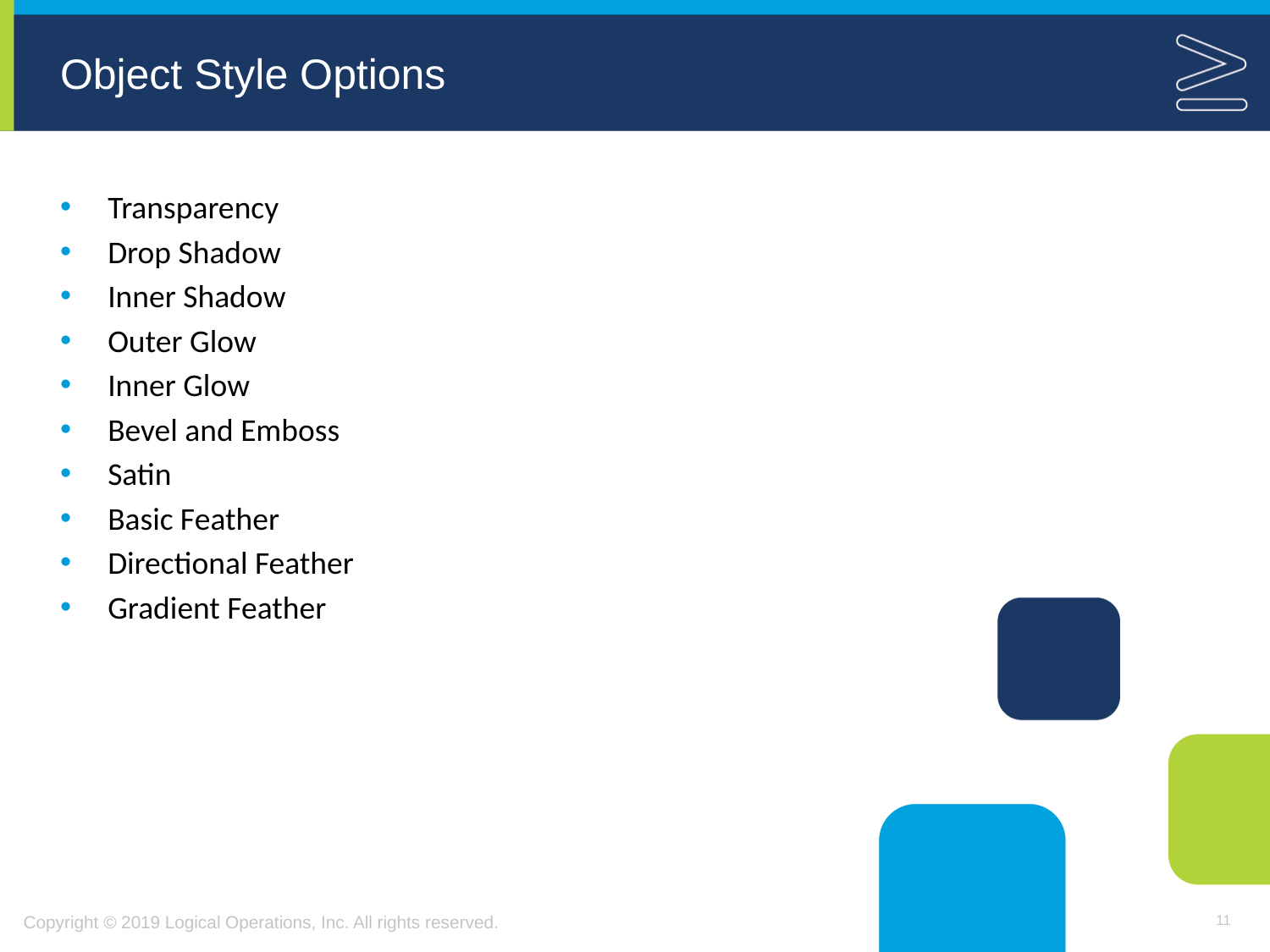

# Object Style Options
Transparency
Drop Shadow
Inner Shadow
Outer Glow
Inner Glow
Bevel and Emboss
Satin
Basic Feather
Directional Feather
Gradient Feather

11